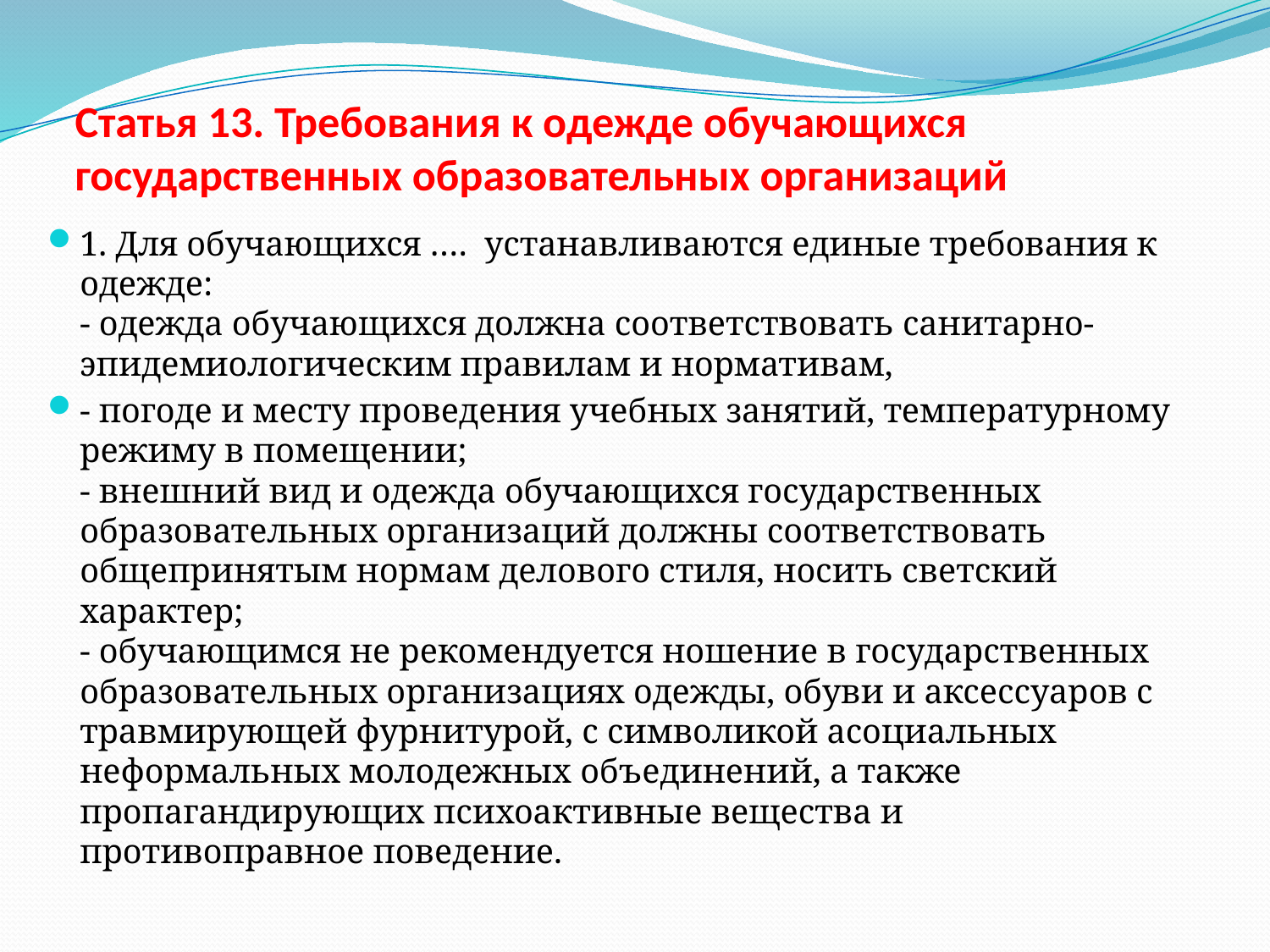

# Статья 13. Требования к одежде обучающихся государственных образовательных организаций
1. Для обучающихся ….  устанавливаются единые требования к одежде:
- одежда обучающихся должна соответствовать санитарно-эпидемиологическим правилам и нормативам,
- погоде и месту проведения учебных занятий, температурному режиму в помещении;
- внешний вид и одежда обучающихся государственных образовательных организаций должны соответствовать общепринятым нормам делового стиля, носить светский характер;
- обучающимся не рекомендуется ношение в государственных образовательных организациях одежды, обуви и аксессуаров с травмирующей фурнитурой, с символикой асоциальных неформальных молодежных объединений, а также пропагандирующих психоактивные вещества и противоправное поведение.